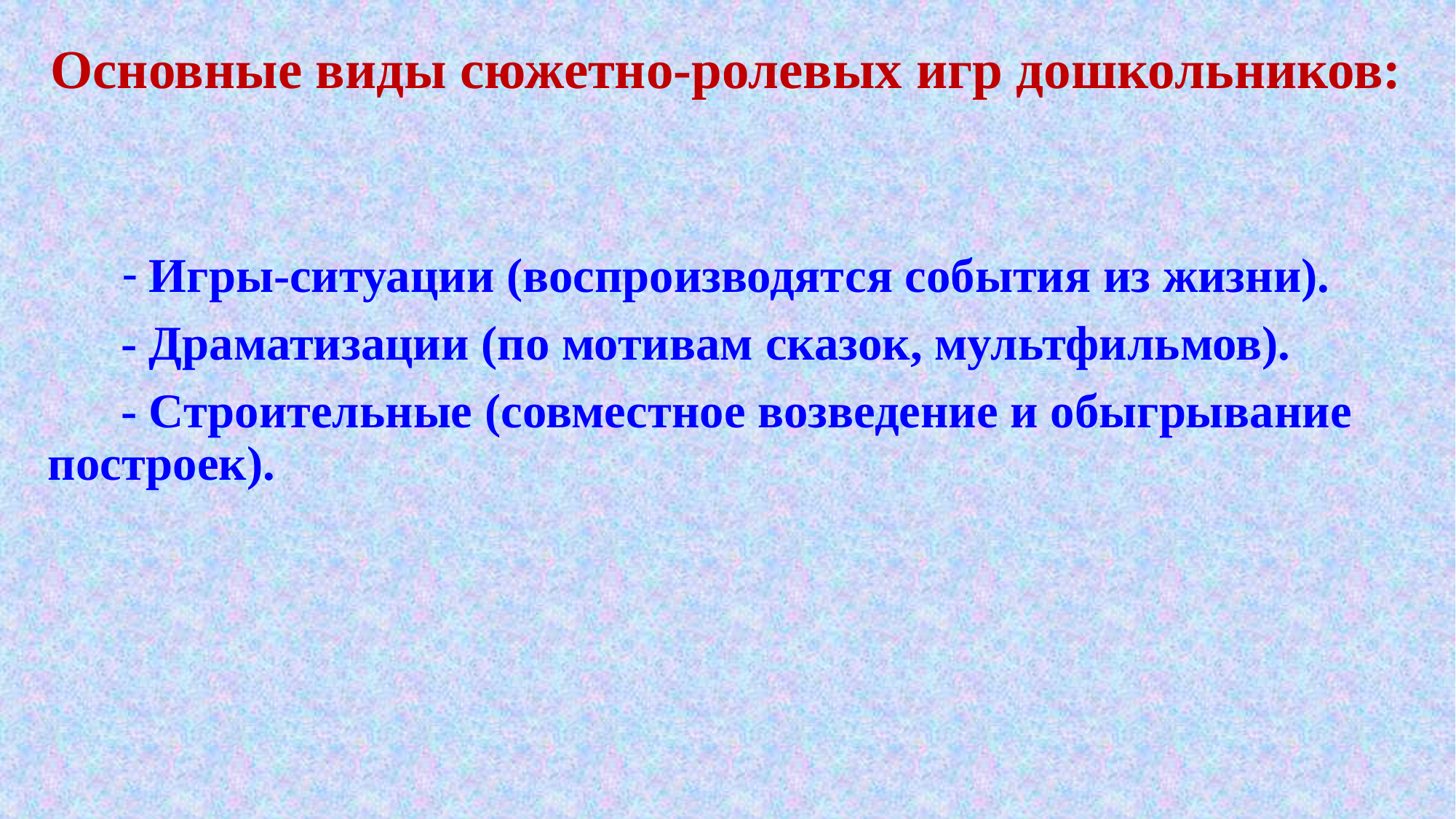

Основные виды сюжетно-ролевых игр дошкольников:

Игры-ситуации (воспроизводятся события из жизни).
      - Драматизации (по мотивам сказок, мультфильмов).
      - Строительные (совместное возведение и обыгрывание построек).